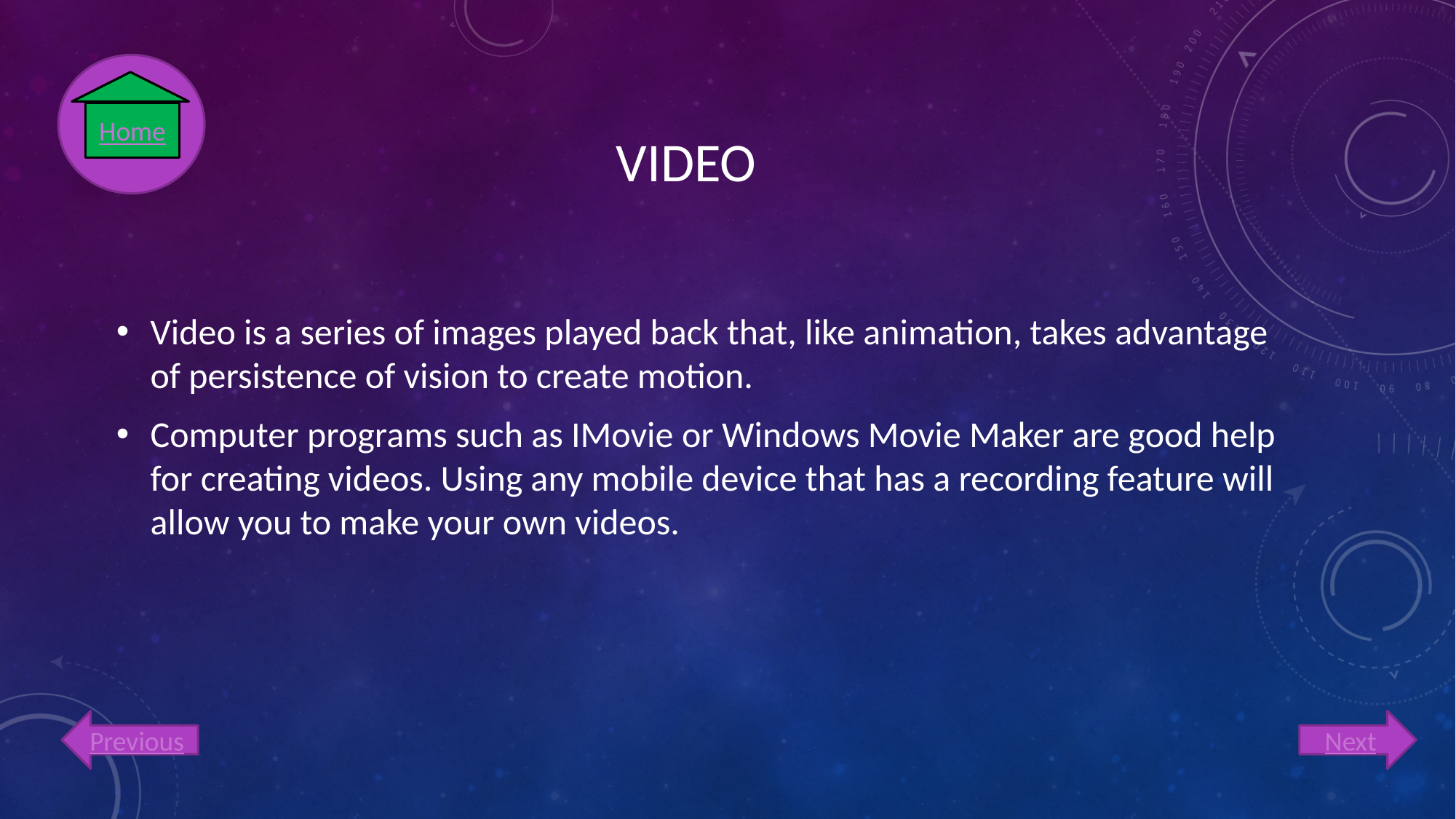

# Video
Home
Video is a series of images played back that, like animation, takes advantage of persistence of vision to create motion.
Computer programs such as IMovie or Windows Movie Maker are good help for creating videos. Using any mobile device that has a recording feature will allow you to make your own videos.
Previous
Next